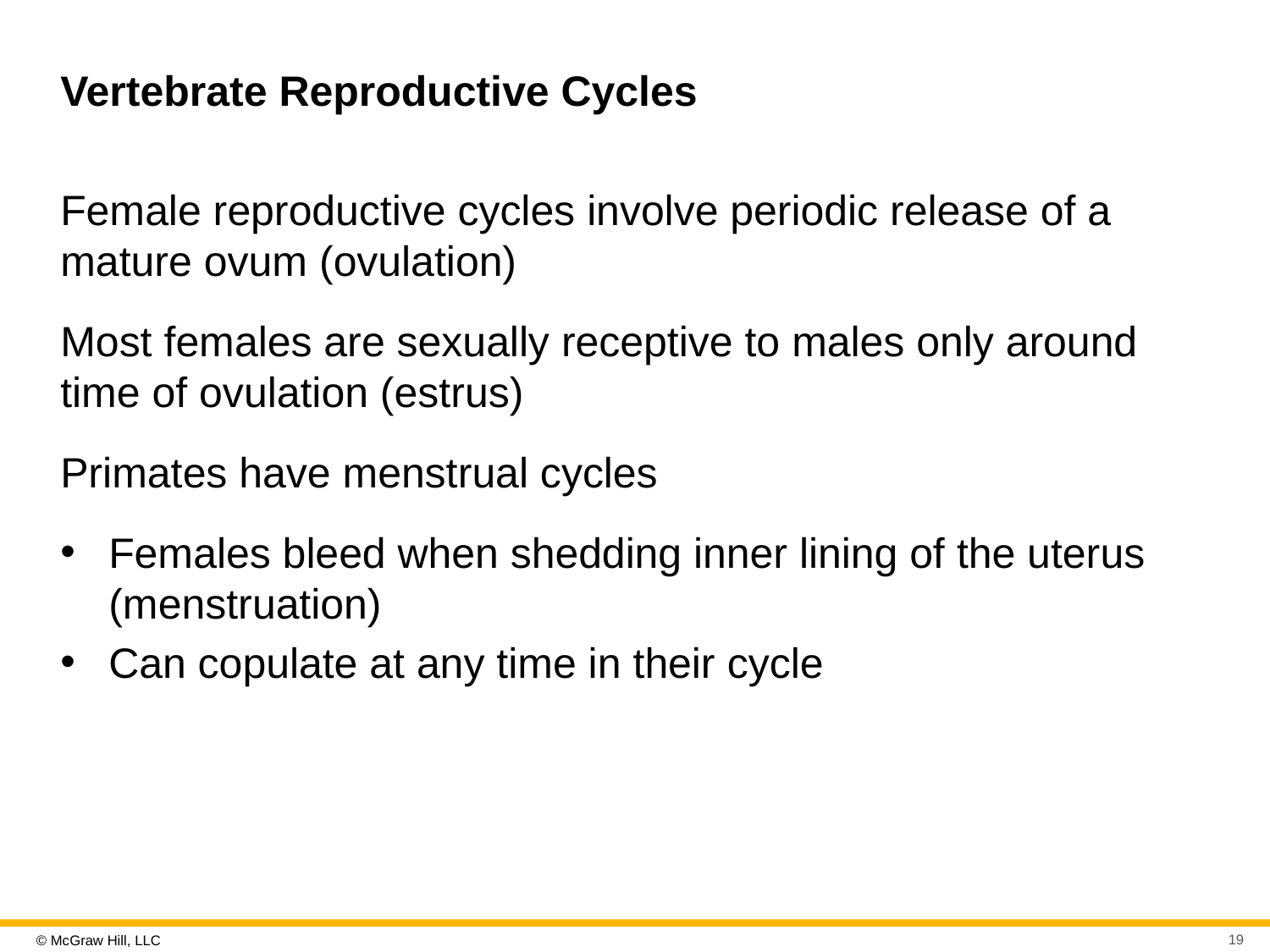

# Vertebrate Reproductive Cycles
Female reproductive cycles involve periodic release of a mature ovum (ovulation)
Most females are sexually receptive to males only around time of ovulation (estrus)
Primates have menstrual cycles
Females bleed when shedding inner lining of the uterus (menstruation)
Can copulate at any time in their cycle
19